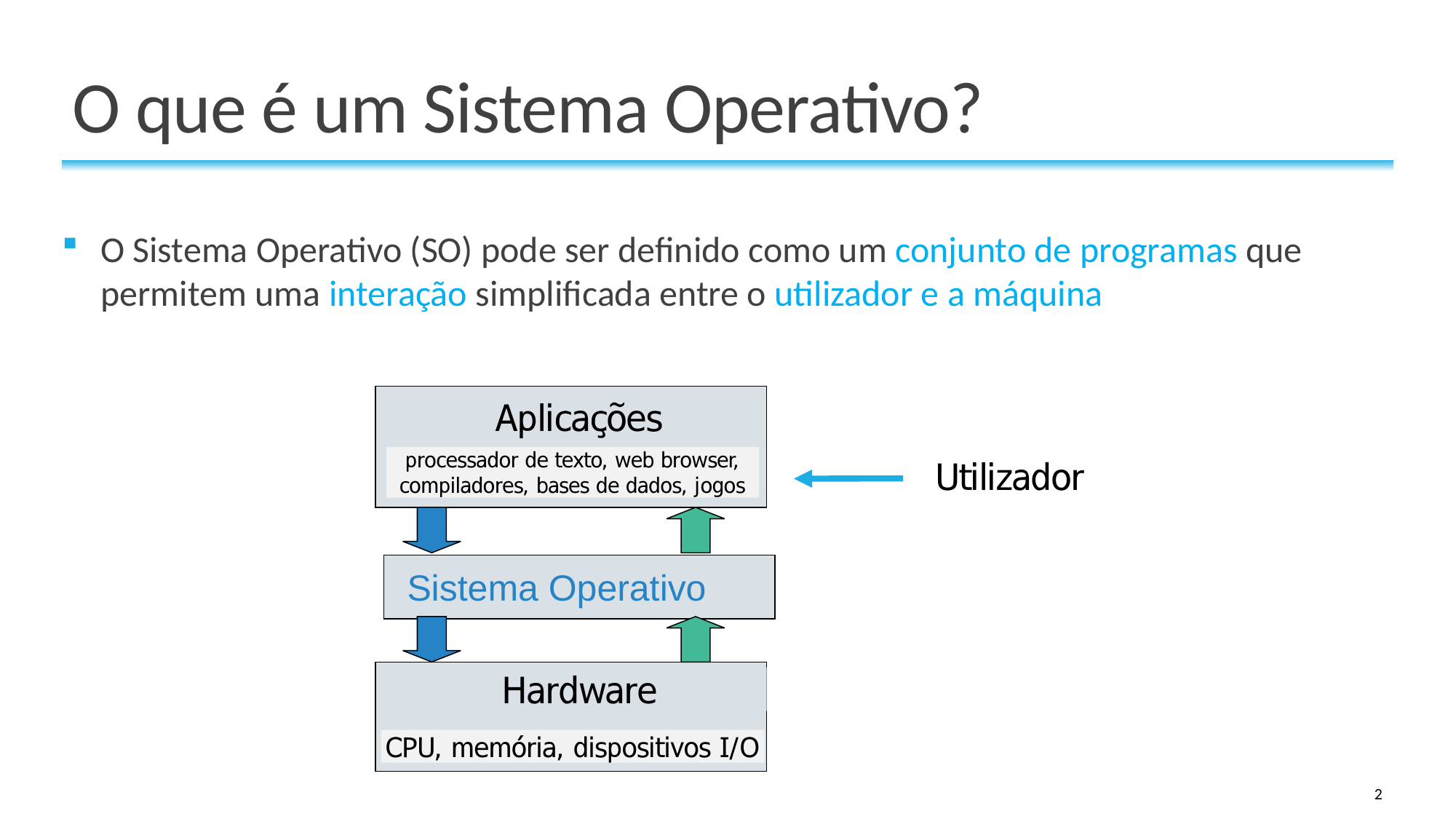

# O que é um Sistema Operativo?
O Sistema Operativo (SO) pode ser definido como um conjunto de programas que permitem uma interação simplificada entre o utilizador e a máquina

Aplicações
processador de texto, web browser, compiladores, bases de dados, jogos
Utilizador

Sistema Operativo

Hardware
CPU, memória, dispositivos I/O
2